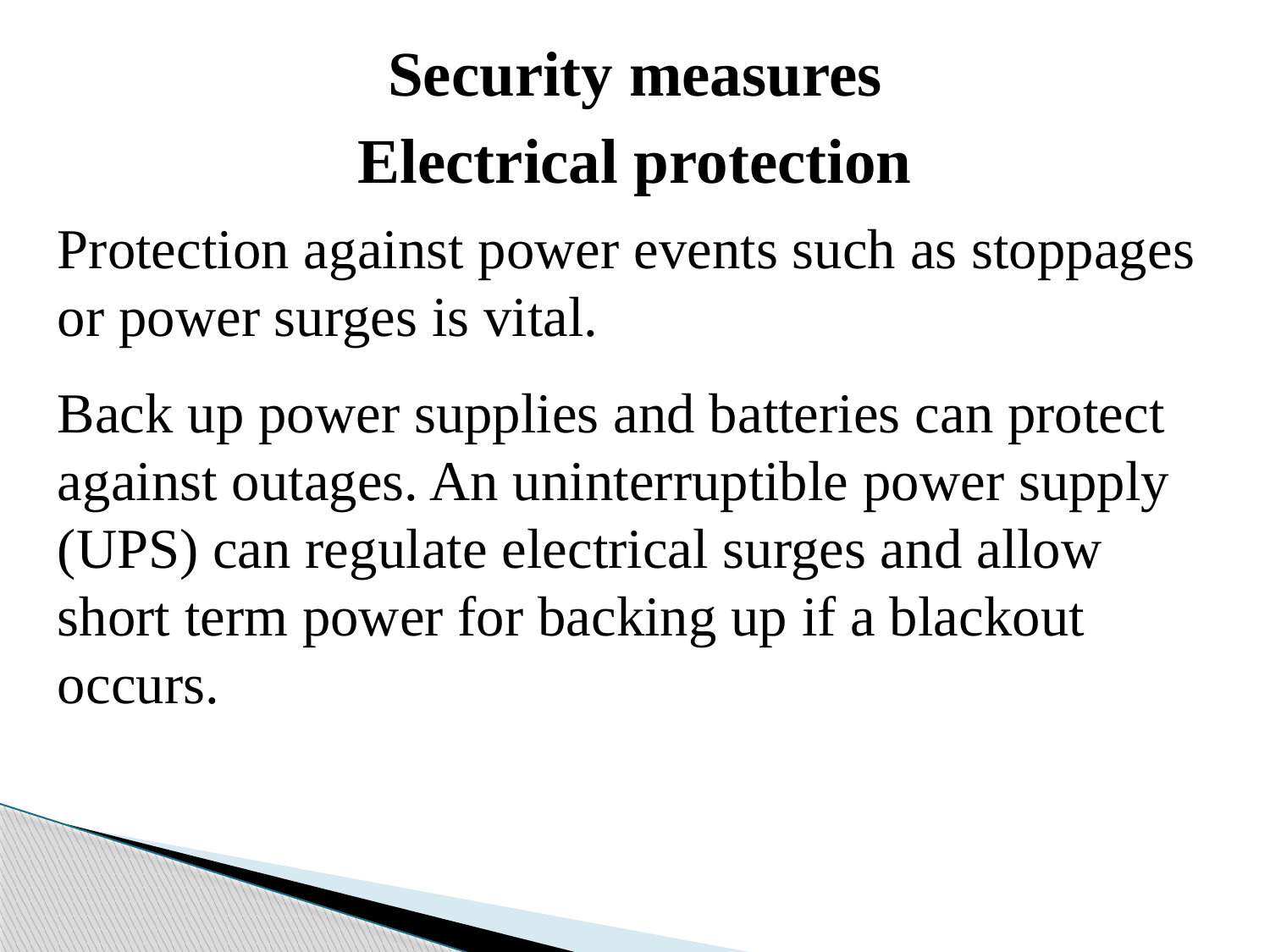

Security measures
Electrical protection
Protection against power events such as stoppages or power surges is vital.
Back up power supplies and batteries can protect against outages. An uninterruptible power supply (UPS) can regulate electrical surges and allow short term power for backing up if a blackout occurs.